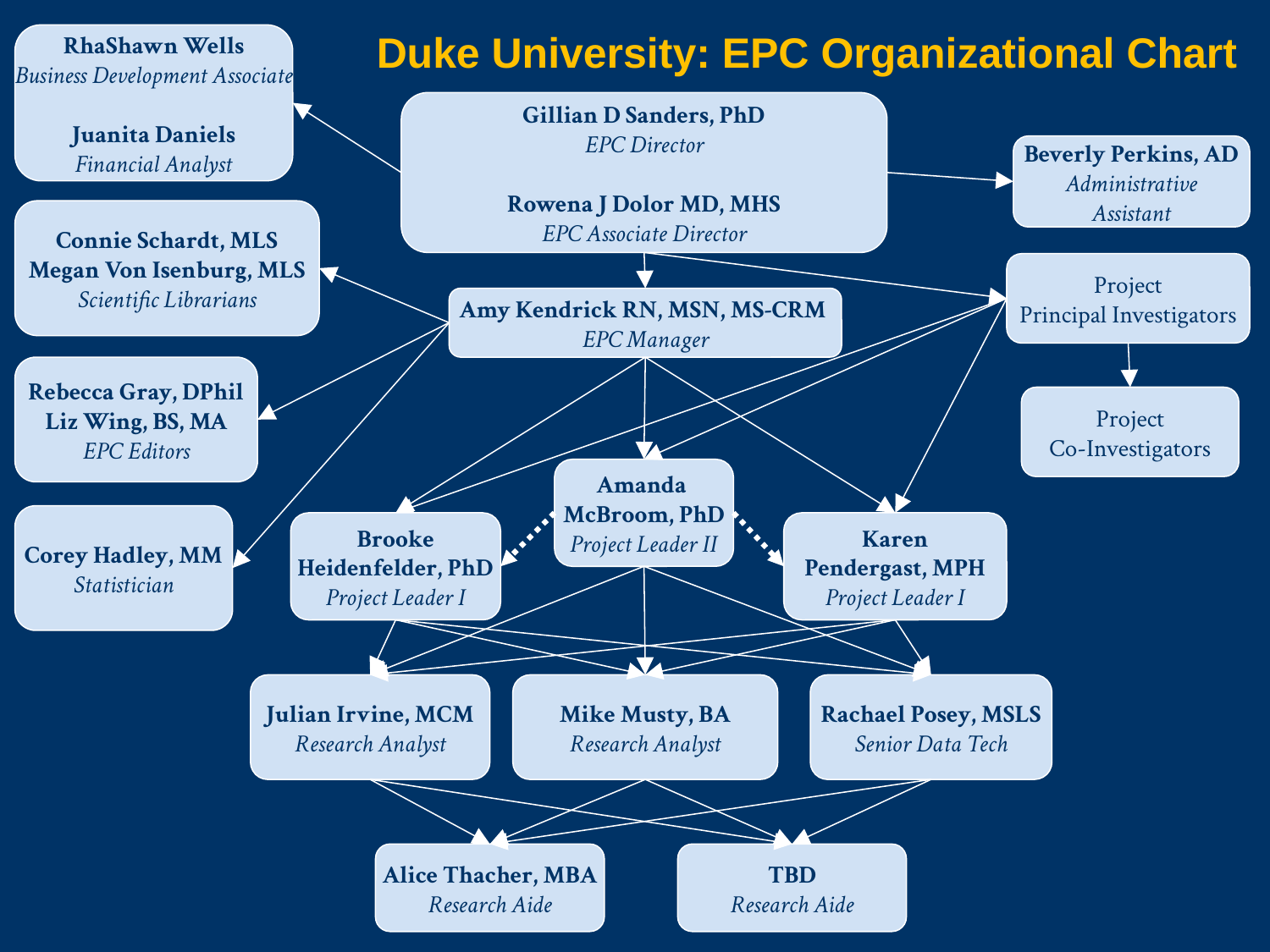

Duke University: EPC Organizational Chart

RhaShawn Wells
Business Development Associate

Juanita Daniels
Financial Analyst
Gillian D Sanders, PhD
EPC Director

Rowena J Dolor MD, MHS
EPC Associate Director
Beverly Perkins, AD
Administrative
Assistant
Connie Schardt, MLS
Megan Von Isenburg, MLS
Scientific Librarians
Project
Principal Investigators
Amy Kendrick RN, MSN, MS-CRM
EPC Manager
Rebecca Gray, DPhil
Liz Wing, BS, MA
EPC Editors
Project
Co-Investigators
Amanda
McBroom, PhD
Project Leader II
Corey Hadley, MM
Statistician
Brooke
Heidenfelder, PhD
Project Leader I
Karen
Pendergast, MPH
Project Leader I
Julian Irvine, MCM
Research Analyst
Mike Musty, BA
Research Analyst
Rachael Posey, MSLS
Senior Data Tech
Alice Thacher, MBA
Research Aide
TBD
Research Aide